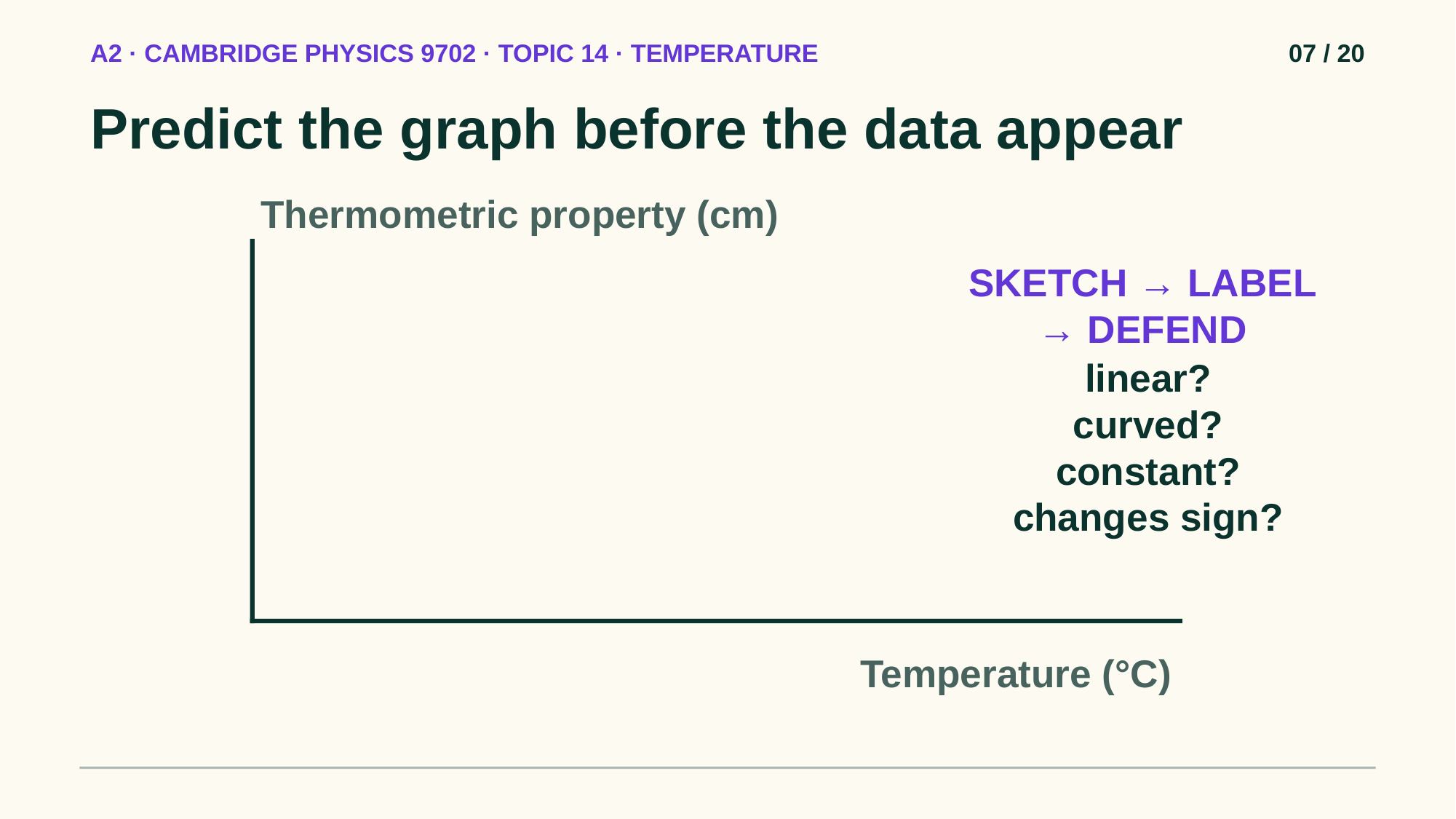

A2 · CAMBRIDGE PHYSICS 9702 · TOPIC 14 · TEMPERATURE
07 / 20
Predict the graph before the data appear
Thermometric property (cm)

SKETCH → LABEL → DEFEND
linear?
curved?
constant?
changes sign?

Temperature (°C)